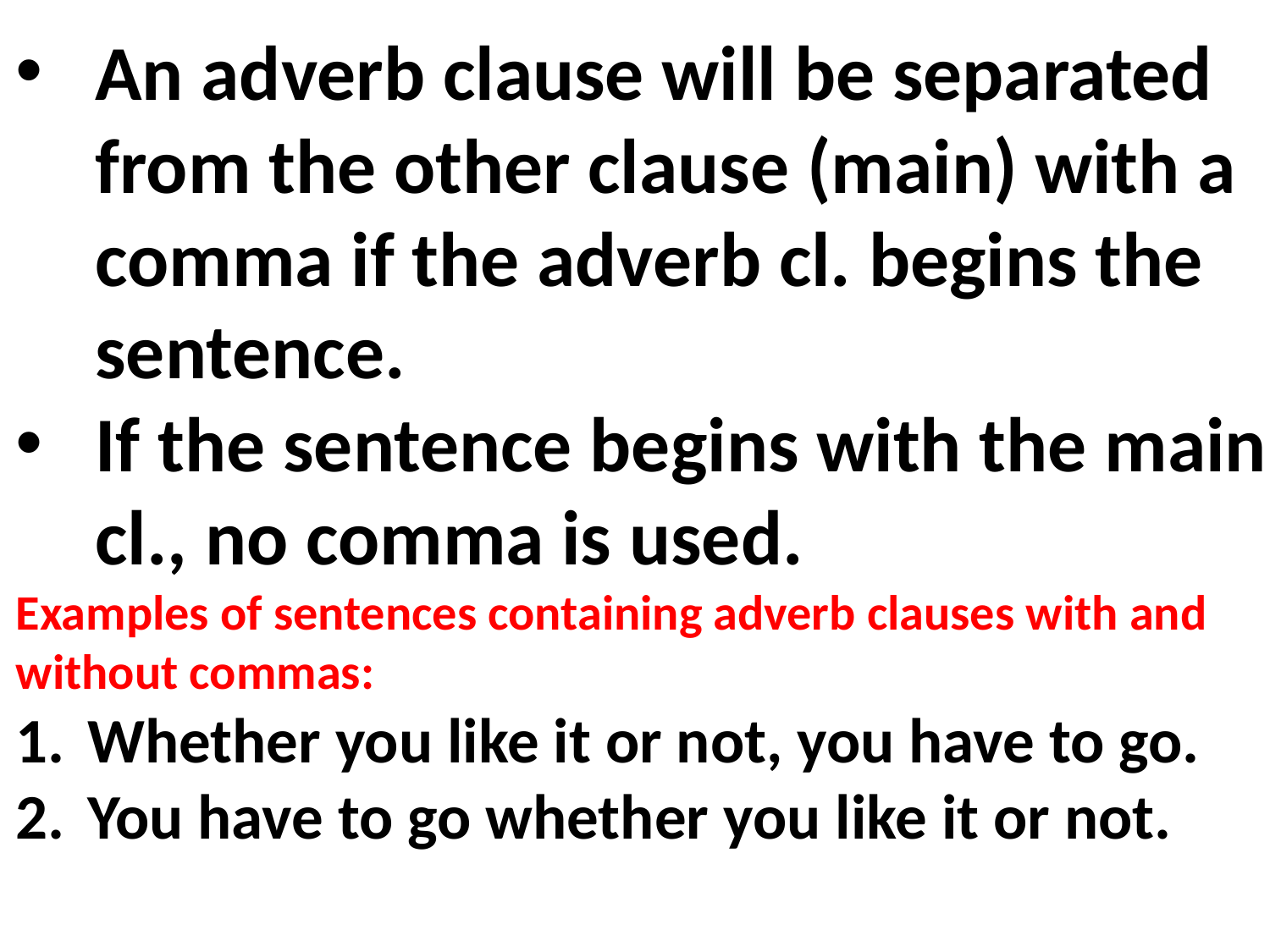

An adverb clause will be separated from the other clause (main) with a comma if the adverb cl. begins the sentence.
If the sentence begins with the main cl., no comma is used.
Examples of sentences containing adverb clauses with and without commas:
Whether you like it or not, you have to go.
You have to go whether you like it or not.